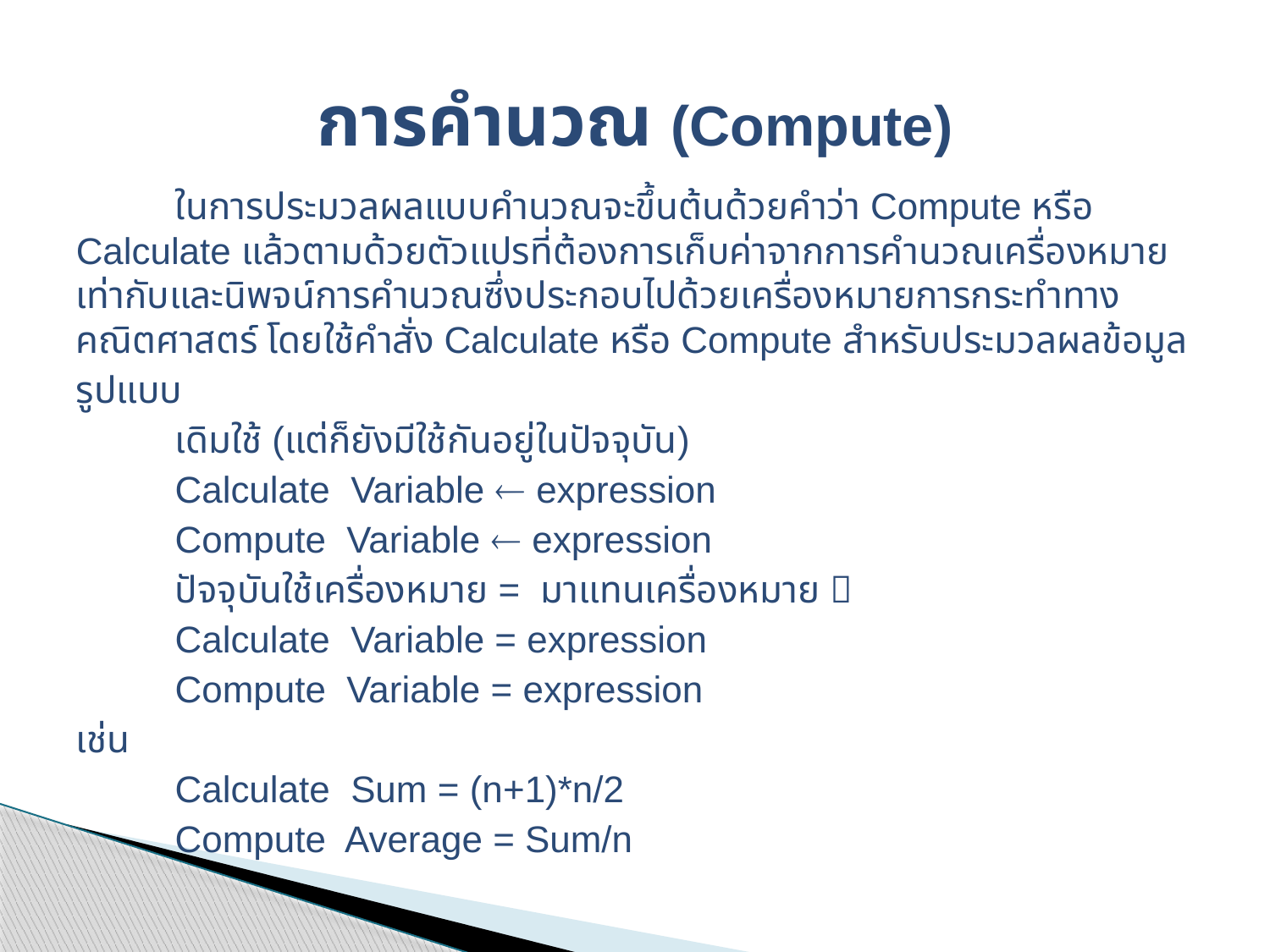

# การคำนวณ (Compute)
	ในการประมวลผลแบบคำนวณจะขึ้นต้นด้วยคำว่า Compute หรือ Calculate แล้วตามด้วยตัวแปรที่ต้องการเก็บค่าจากการคำนวณเครื่องหมายเท่ากับและนิพจน์การคำนวณซึ่งประกอบไปด้วยเครื่องหมายการกระทำทางคณิตศาสตร์ โดยใช้คำสั่ง Calculate หรือ Compute สำหรับประมวลผลข้อมูล
รูปแบบ
	เดิมใช้ (แต่ก็ยังมีใช้กันอยู่ในปัจจุบัน)
	Calculate  Variable ← expression
	Compute  Variable ← expression
	ปัจจุบันใช้เครื่องหมาย =  มาแทนเครื่องหมาย ←
	Calculate  Variable = expression
	Compute  Variable = expression
เช่น
	Calculate  Sum = (n+1)*n/2
	Compute  Average = Sum/n